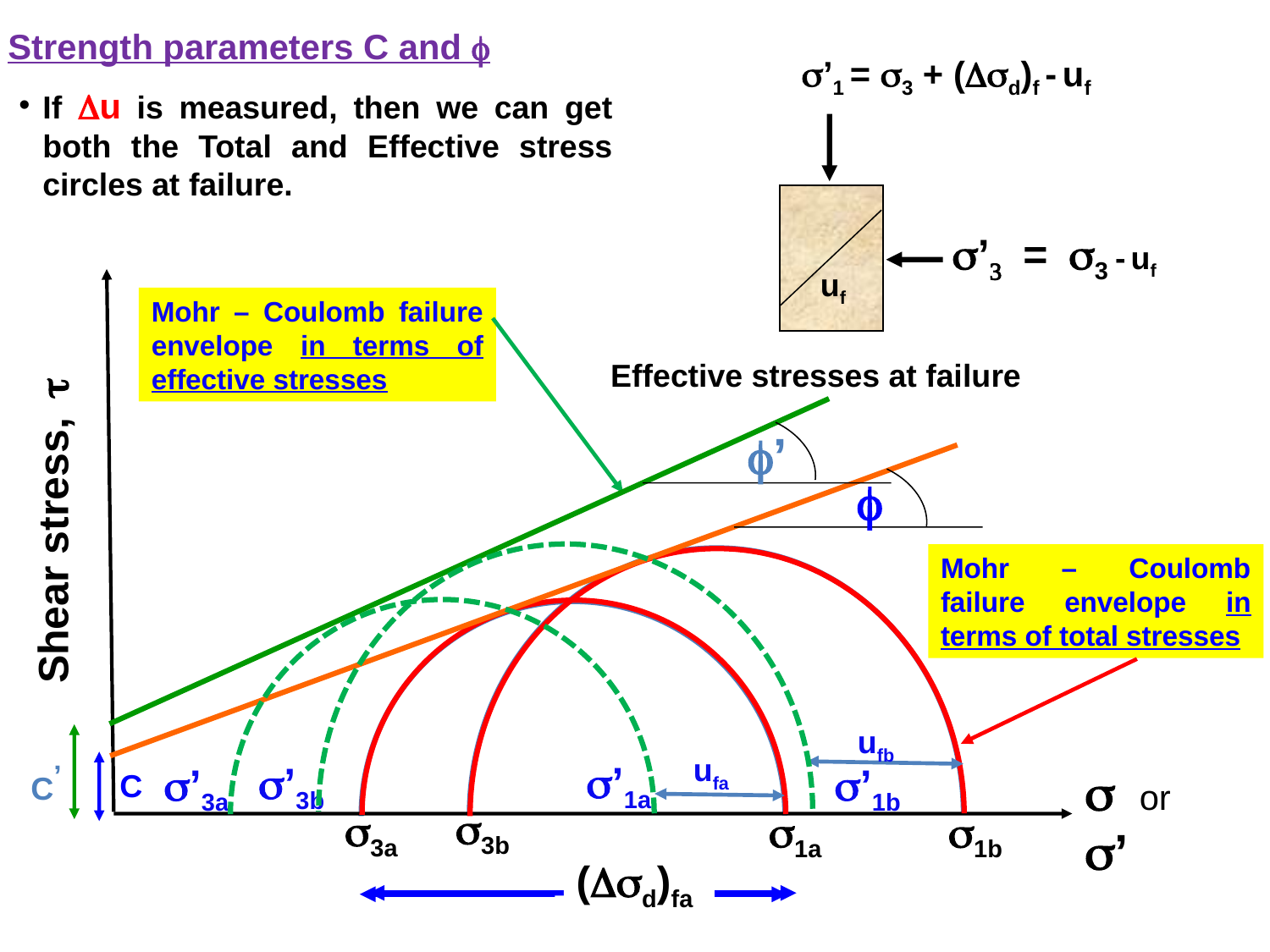

Strength parameters C and φ
σ’1 = σ3 + (Δσd)f - uf

σ’3 = σ3 - uf

If Δu is measured, then we can get both the Total and Effective stress circles at failure.

uf

Shear stress, τ
σ or σ’

Mohr – Coulomb failure envelope in terms of effective stresses

φ’

C’
Effective stresses at failure

φ

Mohr – Coulomb failure envelope in terms of total stresses

σ3b
σ1b

(Δσd)fa

ufb

ufa

σ’1a
σ’3a
σ’3b
σ’1b

C
σ3a
σ1a
(Δσd)fa